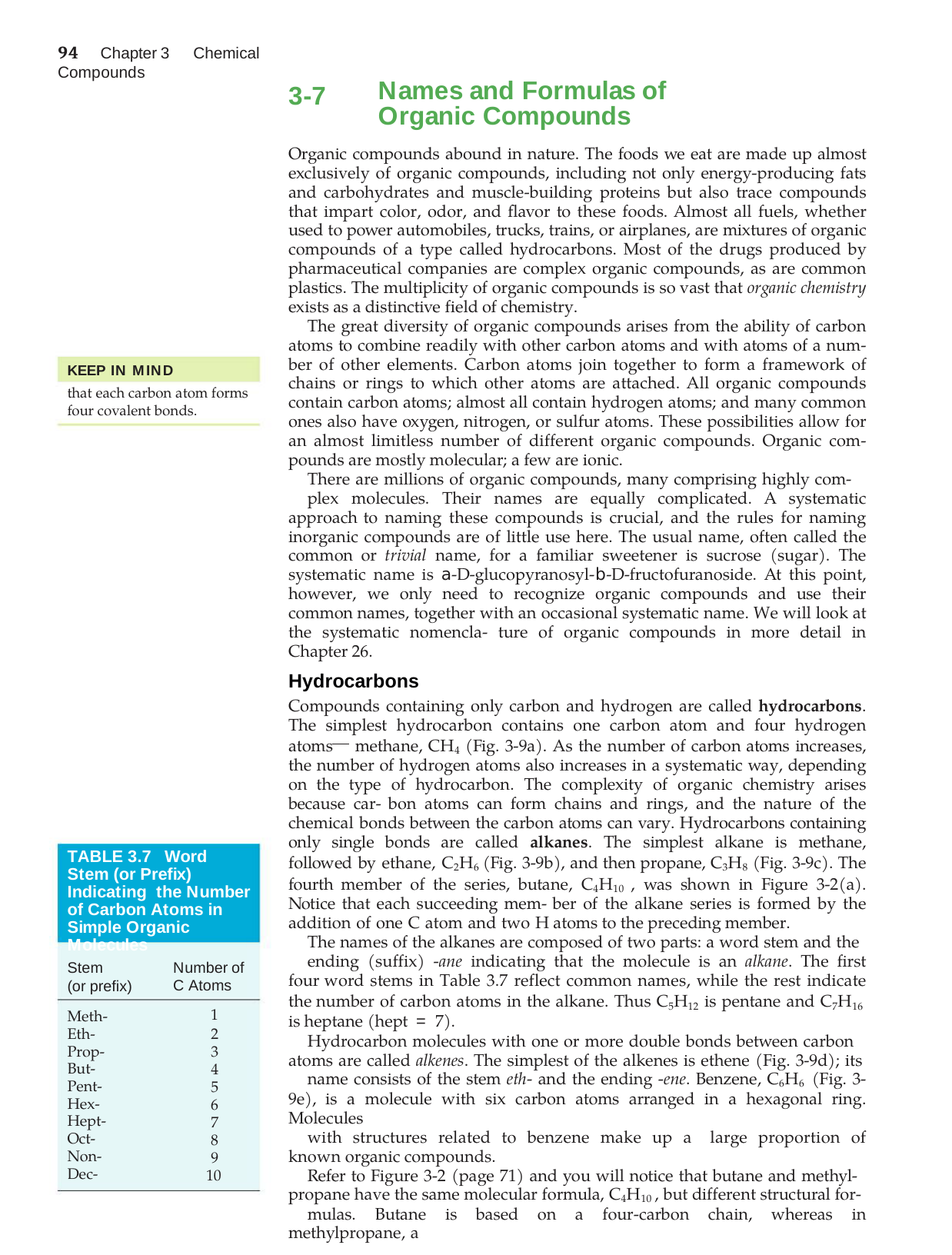

94	Chapter 3	Chemical Compounds
3-7
Names and Formulas of Organic Compounds
Organic compounds abound in nature. The foods we eat are made up almost exclusively of organic compounds, including not only energy-producing fats and carbohydrates and muscle-building proteins but also trace compounds that impart color, odor, and flavor to these foods. Almost all fuels, whether used to power automobiles, trucks, trains, or airplanes, are mixtures of organic compounds of a type called hydrocarbons. Most of the drugs produced by pharmaceutical companies are complex organic compounds, as are common plastics. The multiplicity of organic compounds is so vast that organic chemistry exists as a distinctive field of chemistry.
The great diversity of organic compounds arises from the ability of carbon atoms to combine readily with other carbon atoms and with atoms of a num- ber of other elements. Carbon atoms join together to form a framework of chains or rings to which other atoms are attached. All organic compounds contain carbon atoms; almost all contain hydrogen atoms; and many common ones also have oxygen, nitrogen, or sulfur atoms. These possibilities allow for an almost limitless number of different organic compounds. Organic com- pounds are mostly molecular; a few are ionic.
There are millions of organic compounds, many comprising highly com-
plex molecules. Their names are equally complicated. A systematic approach to naming these compounds is crucial, and the rules for naming inorganic compounds are of little use here. The usual name, often called the common or trivial name, for a familiar sweetener is sucrose (sugar). The systematic name is a-D-glucopyranosyl-b-D-fructofuranoside. At this point, however, we only need to recognize organic compounds and use their common names, together with an occasional systematic name. We will look at the systematic nomencla- ture of organic compounds in more detail in Chapter 26.
KEEP IN MIND
that each carbon atom forms four covalent bonds.
Hydrocarbons
Compounds containing only carbon and hydrogen are called hydrocarbons. The  simplest  hydrocarbon  contains  one  carbon  atom  and  four  hydrogen atoms    methane, CH4 (Fig. 3-9a). As the number of carbon atoms increases, the number of hydrogen atoms also increases in a systematic way, depending on the type of hydrocarbon. The complexity of organic chemistry arises because car- bon atoms can form chains and rings, and the nature of the chemical bonds between the carbon atoms can vary. Hydrocarbons containing only single bonds are called alkanes. The simplest alkane is methane, followed by ethane, C2H6 (Fig. 3-9b), and then propane, C3H8 (Fig. 3-9c). The fourth member of the series, butane, C4H10 , was shown in Figure 3-2(a). Notice that each succeeding mem- ber of the alkane series is formed by the addition of one C atom and two H atoms to the preceding member.
The names of the alkanes are composed of two parts: a word stem and the
ending (suffix) -ane indicating that the molecule is an alkane. The first four word stems in Table 3.7 reflect common names, while the rest indicate the number of carbon atoms in the alkane. Thus C5H12  is pentane and C7H16  is heptane (hept  =  7).
Hydrocarbon molecules with one or more double bonds between carbon atoms are called alkenes. The simplest of the alkenes is ethene (Fig. 3-9d); its
name consists of the stem eth- and the ending -ene. Benzene, C6H6  (Fig. 3-9e), is a molecule with six carbon atoms arranged in a hexagonal ring. Molecules
with structures related to benzene make up a  large proportion of known organic compounds.
Refer to Figure 3-2 (page 71) and you will notice that butane and methyl- propane have the same molecular formula, C4H10 , but different structural for-
mulas. Butane is based on a four-carbon chain, whereas in methylpropane, a

TABLE 3.7	Word Stem (or Prefix) Indicating  the Number of Carbon Atoms in Simple Organic Molecules
Stem
(or prefix)
Number of C Atoms
1
2
3
4
5
6
7
8
9
10
Meth- Eth- Prop- But- Pent- Hex- Hept- Oct- Non- Dec-